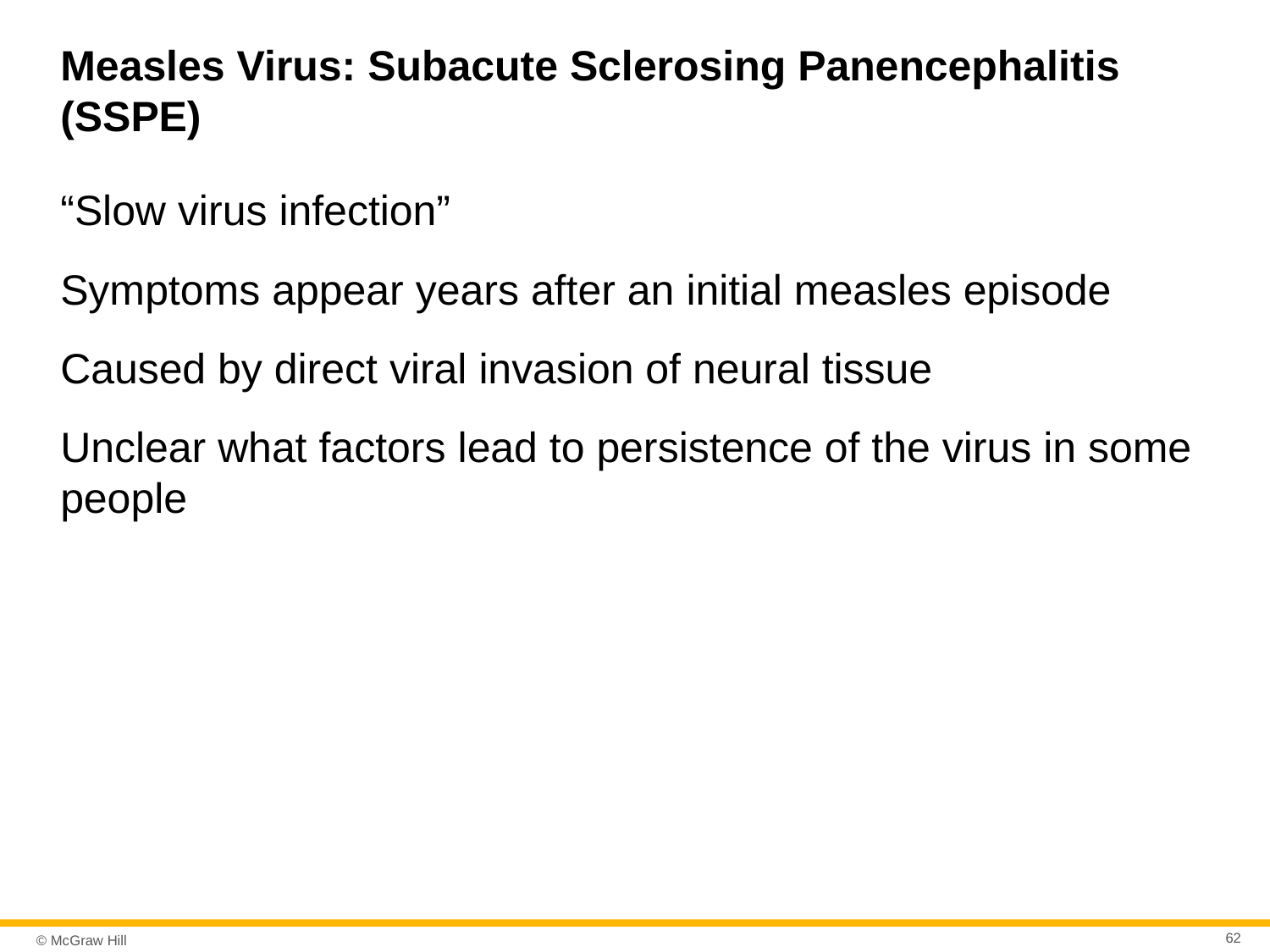

# Measles Virus: Subacute Sclerosing Panencephalitis (SSPE)
“Slow virus infection”
Symptoms appear years after an initial measles episode
Caused by direct viral invasion of neural tissue
Unclear what factors lead to persistence of the virus in some people